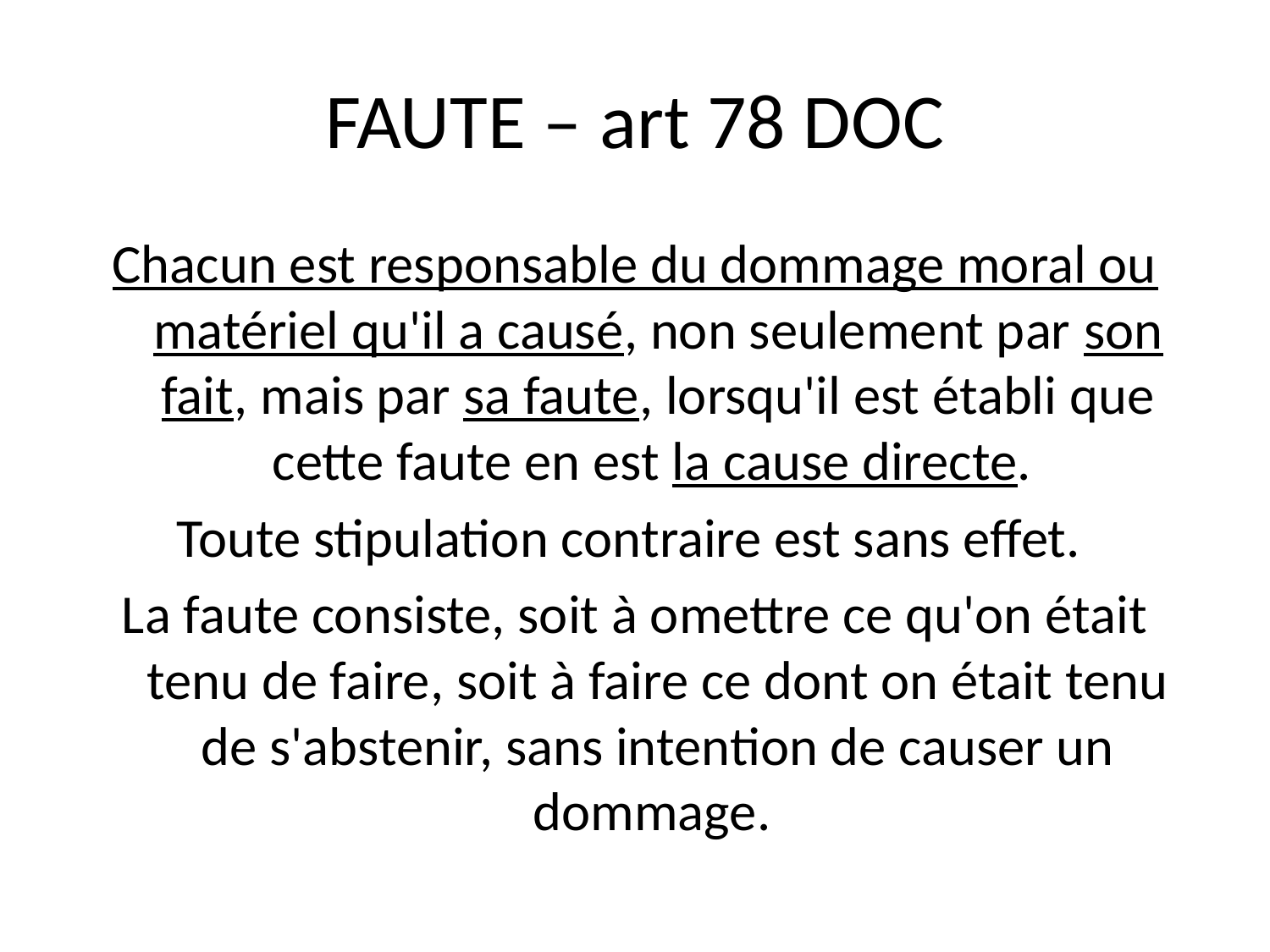

# FAUTE – art 78 DOC
Chacun est responsable du dommage moral ou matériel qu'il a causé, non seulement par son fait, mais par sa faute, lorsqu'il est établi que cette faute en est la cause directe.
Toute stipulation contraire est sans effet.
La faute consiste, soit à omettre ce qu'on était tenu de faire, soit à faire ce dont on était tenu de s'abstenir, sans intention de causer un dommage.